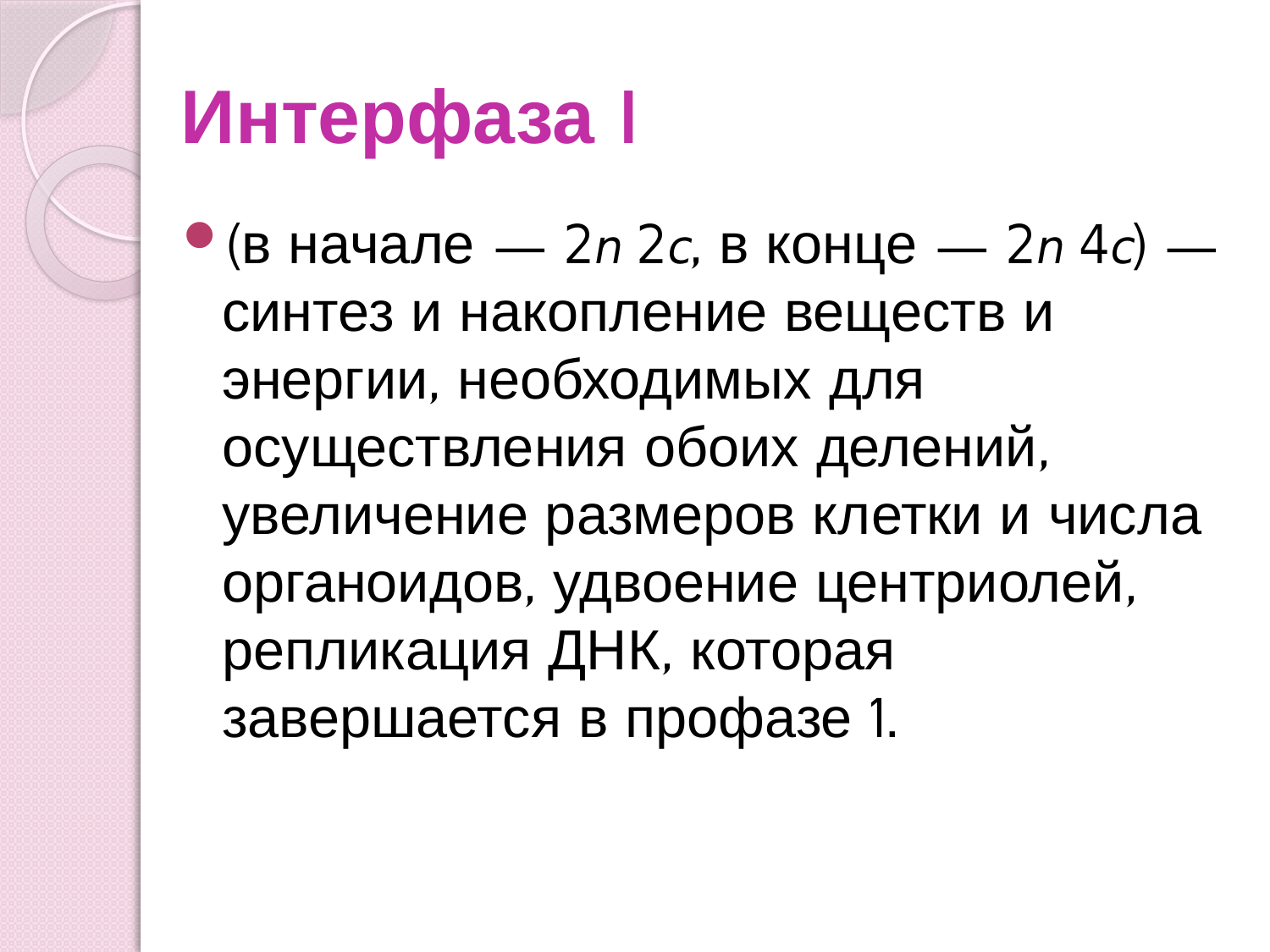

# Интерфаза I
(в начале — 2n 2c, в конце — 2n 4c) — синтез и накопление веществ и энергии, необходимых для осуществления обоих делений, увеличение размеров клетки и числа органоидов, удвоение центриолей, репликация ДНК, которая завершается в профазе 1.